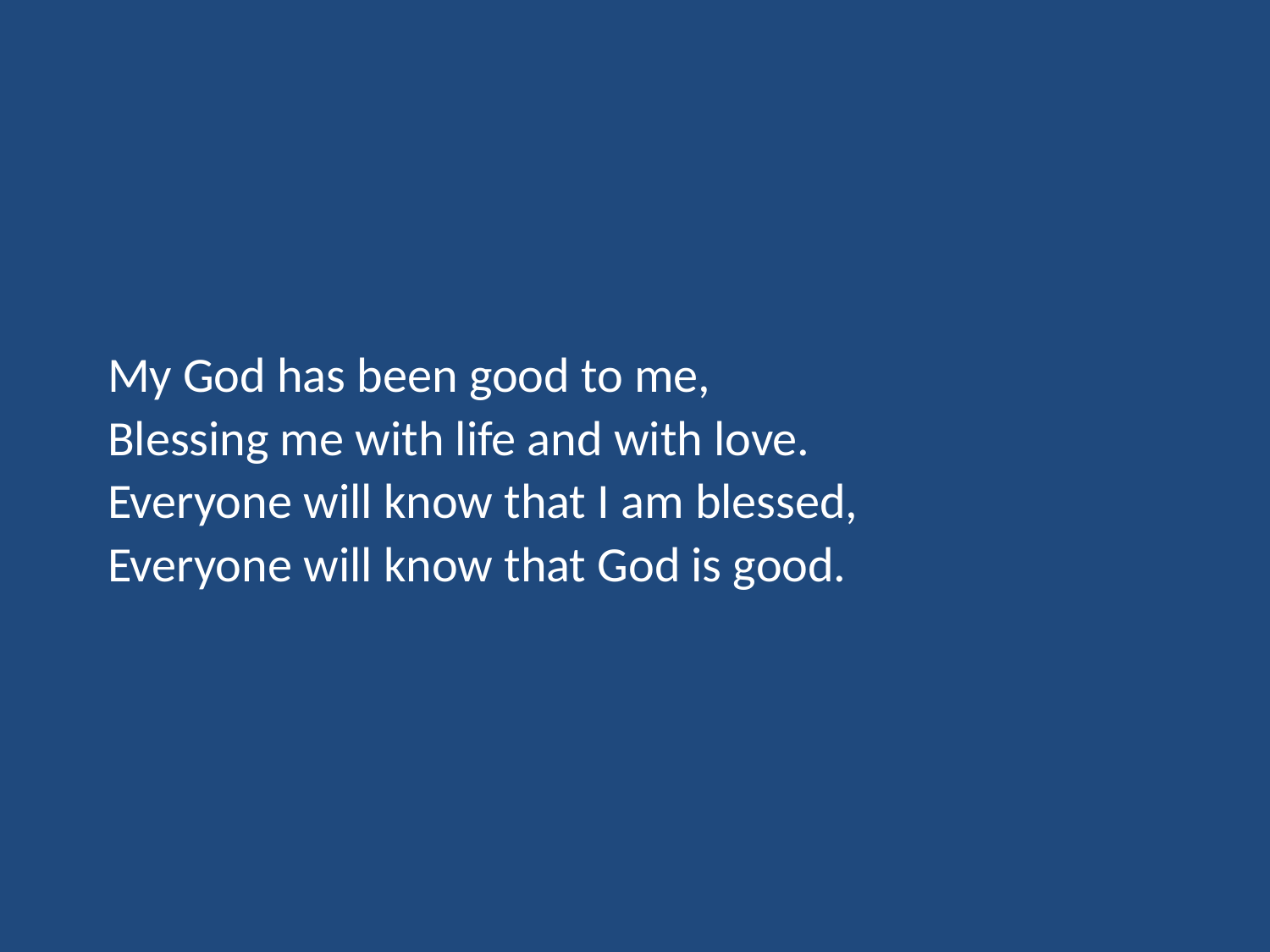

My God has been good to me,
Blessing me with life and with love.
Everyone will know that I am blessed,
Everyone will know that God is good.